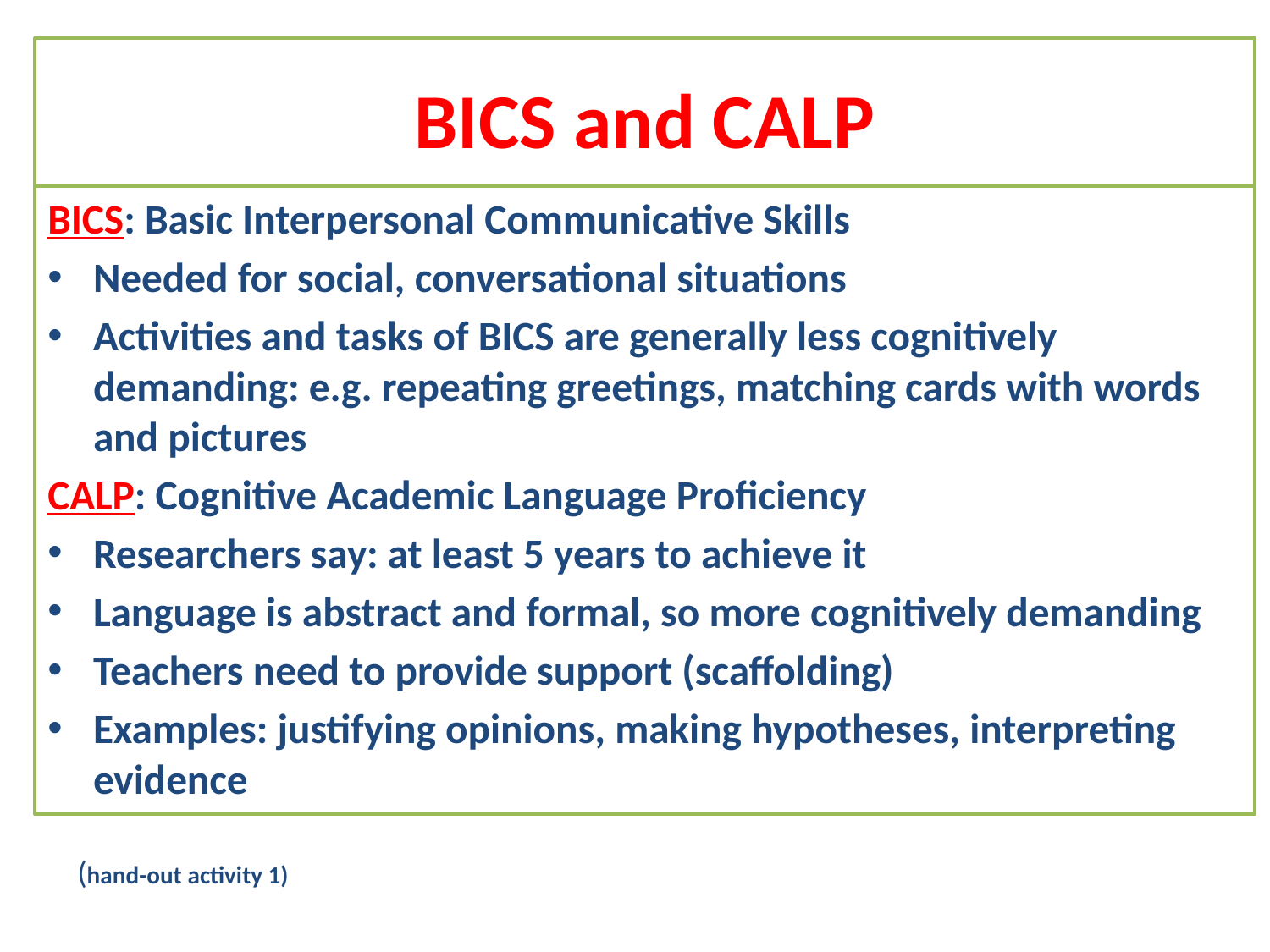

# BICS and CALP
BICS: Basic Interpersonal Communicative Skills
Needed for social, conversational situations
Activities and tasks of BICS are generally less cognitively demanding: e.g. repeating greetings, matching cards with words and pictures
CALP: Cognitive Academic Language Proficiency
Researchers say: at least 5 years to achieve it
Language is abstract and formal, so more cognitively demanding
Teachers need to provide support (scaffolding)
Examples: justifying opinions, making hypotheses, interpreting evidence
(hand-out activity 1)